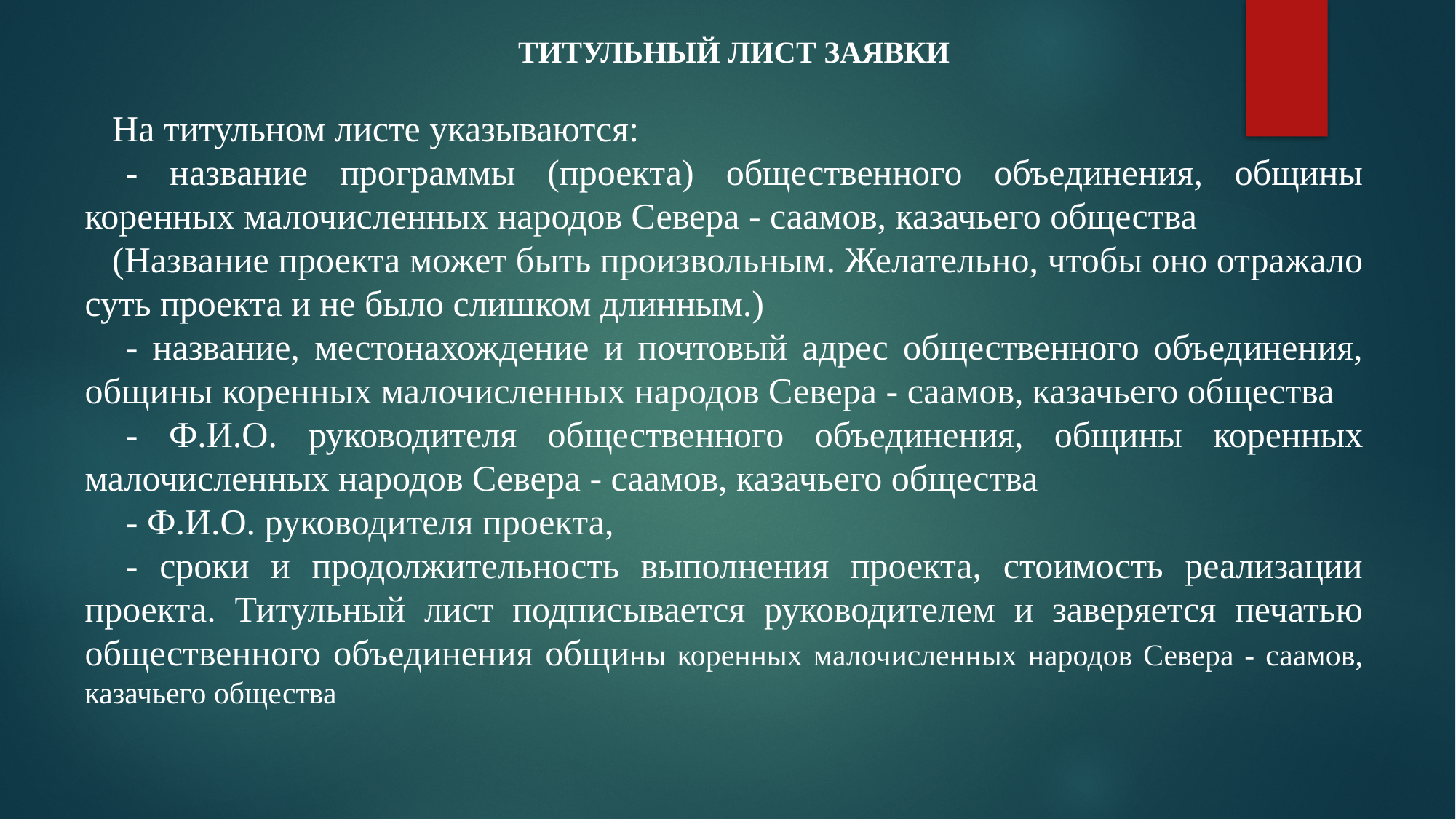

ТИТУЛЬНЫЙ ЛИСТ ЗАЯВКИ

На титульном листе указываются:
- название программы (проекта) общественного объединения, общины коренных малочисленных народов Севера - саамов, казачьего общества
(Название проекта может быть произвольным. Желательно, чтобы оно отражало суть проекта и не было слишком длинным.)
- название, местонахождение и почтовый адрес общественного объединения, общины коренных малочисленных народов Севера - саамов, казачьего общества
- Ф.И.О. руководителя общественного объединения, общины коренных малочисленных народов Севера - саамов, казачьего общества
- Ф.И.О. руководителя проекта,
- сроки и продолжительность выполнения проекта, стоимость реализации проекта. Титульный лист подписывается руководителем и заверяется печатью общественного объединения общины коренных малочисленных народов Севера - саамов, казачьего общества